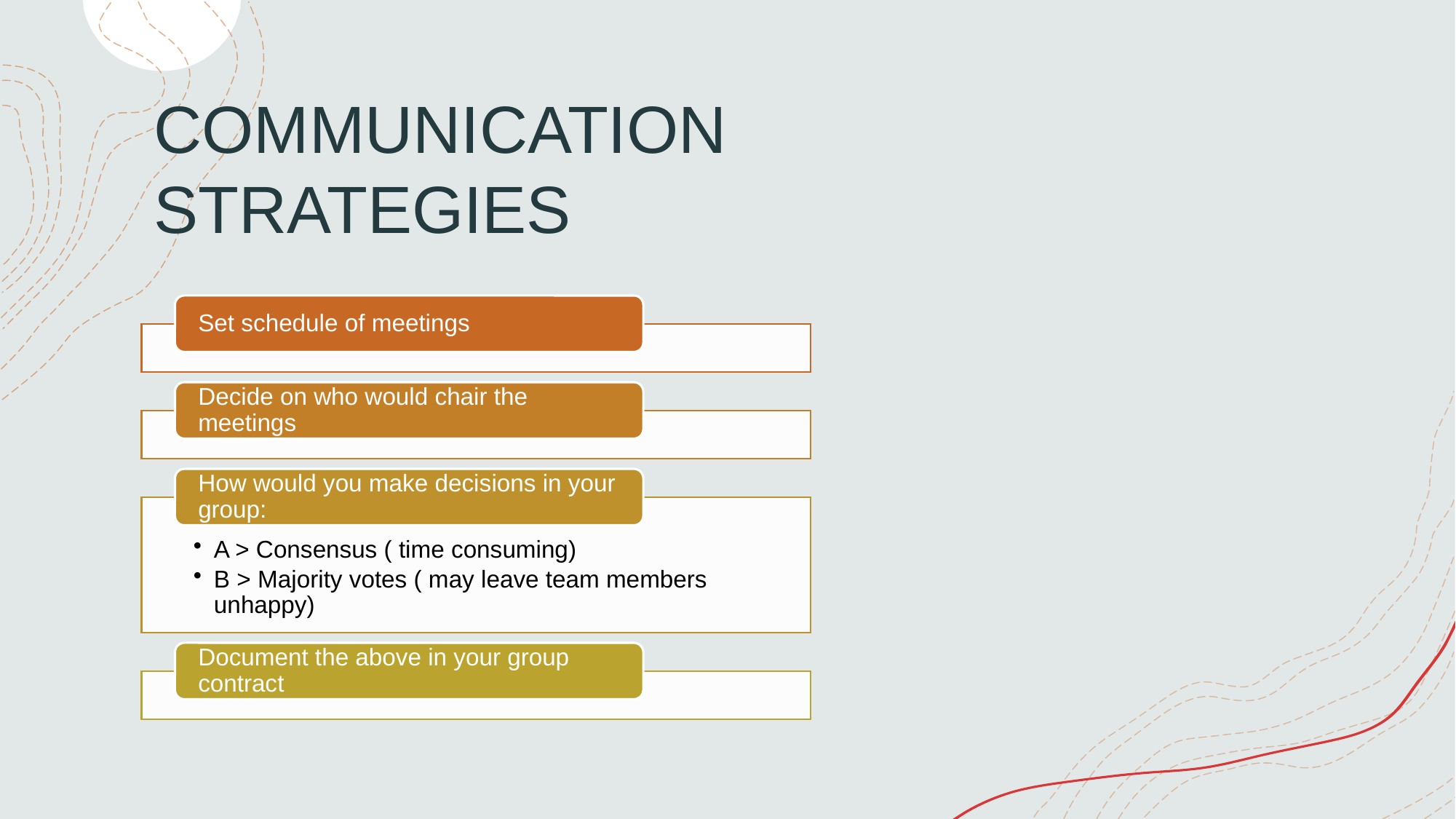

# COMMUNICATION STRATEGIES
Set schedule of meetings
Decide on who would chair the meetings
A > Consensus ( time consuming)
B > Majority votes ( may leave team members unhappy)
How would you make decisions in your group:
Document the above in your group contract